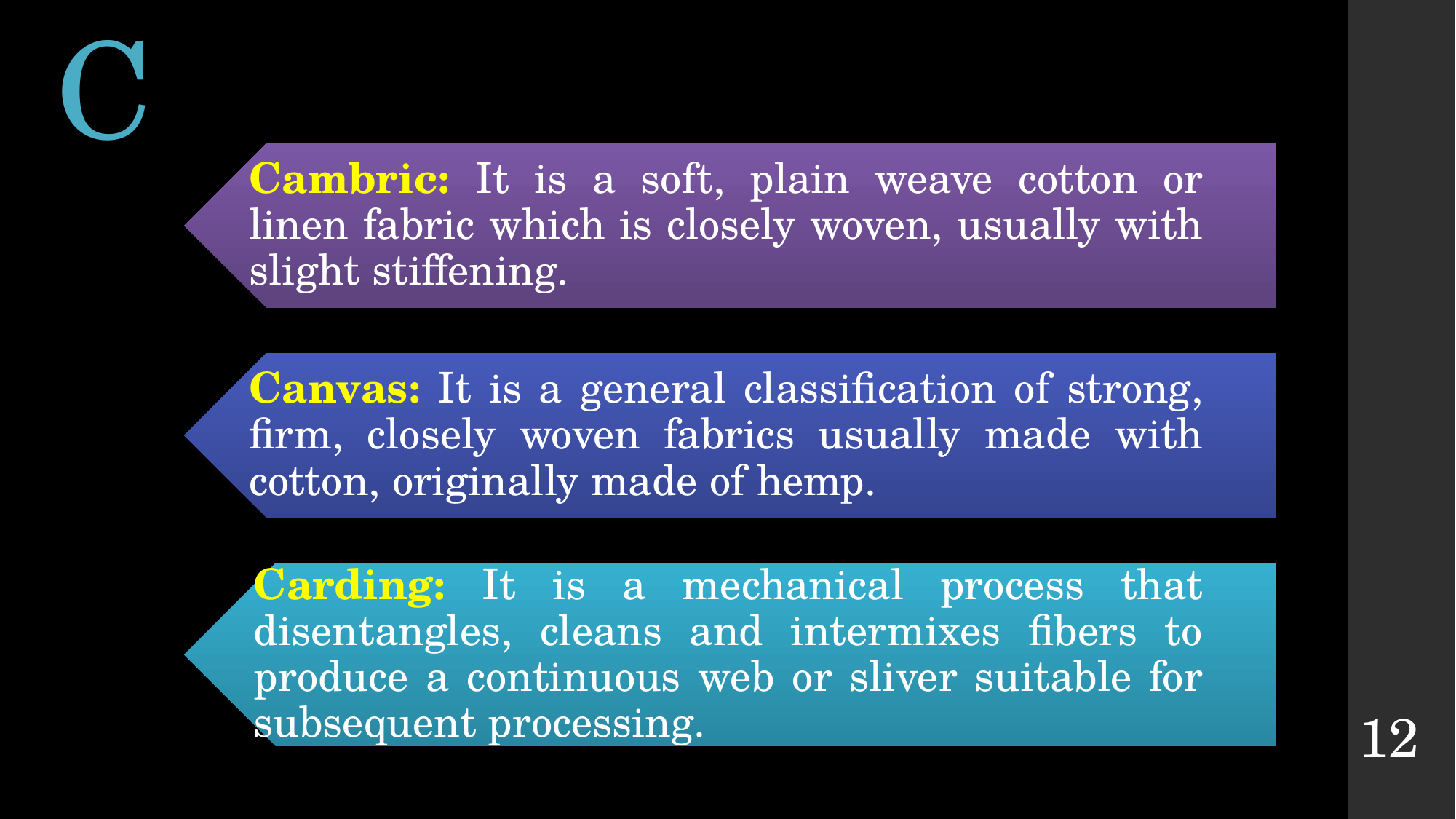

C
Cambric: It is a soft, plain weave cotton or linen fabric which is closely woven, usually with slight stiffening.
Canvas: It is a general classification of strong, firm, closely woven fabrics usually made with cotton, originally made of hemp.
Carding: It is a mechanical process that disentangles, cleans and intermixes fibers to produce a continuous web or sliver suitable for subsequent processing.
12